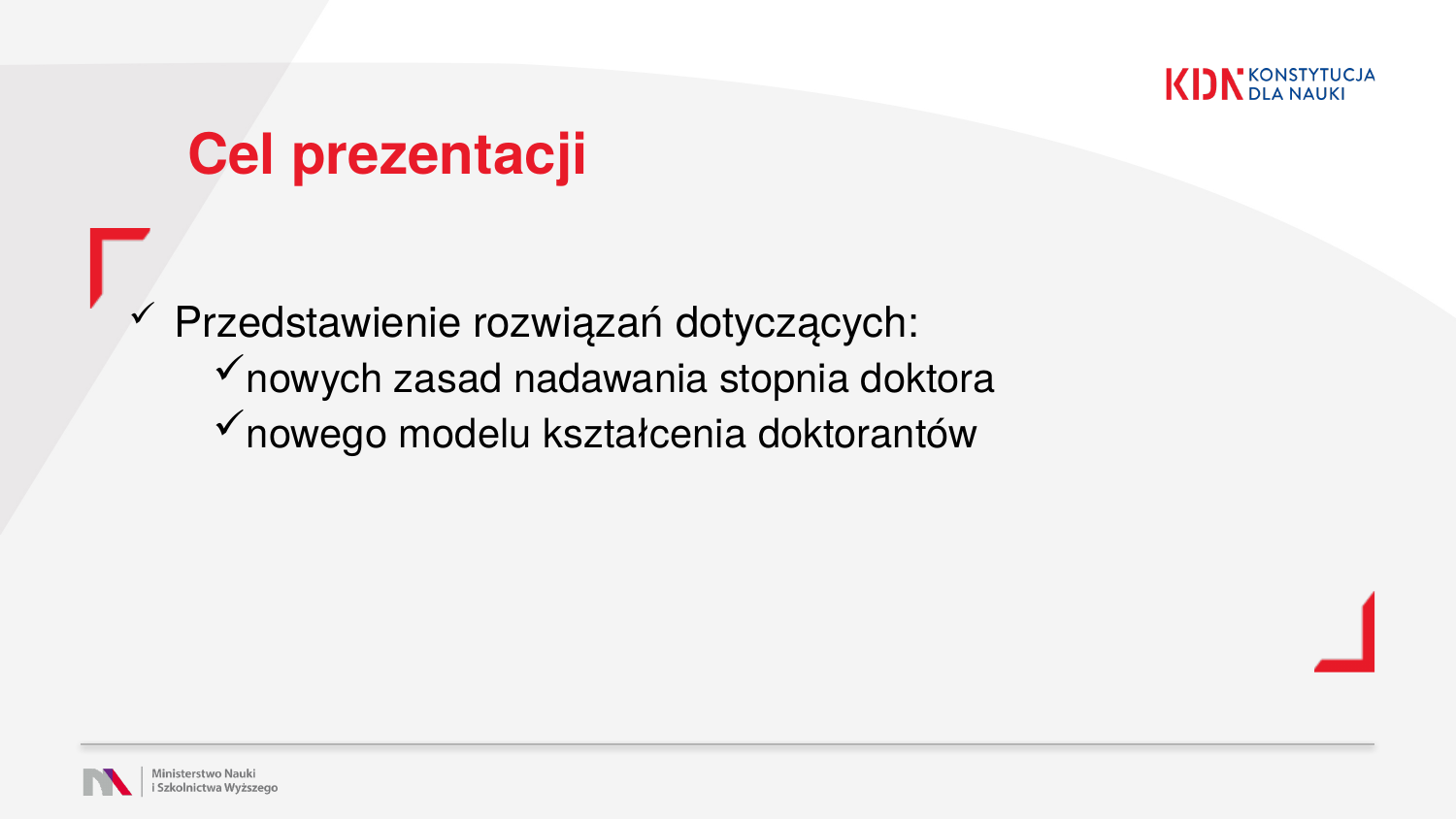

# Cel prezentacji
Przedstawienie rozwiązań dotyczących:
nowych zasad nadawania stopnia doktora
nowego modelu kształcenia doktorantów